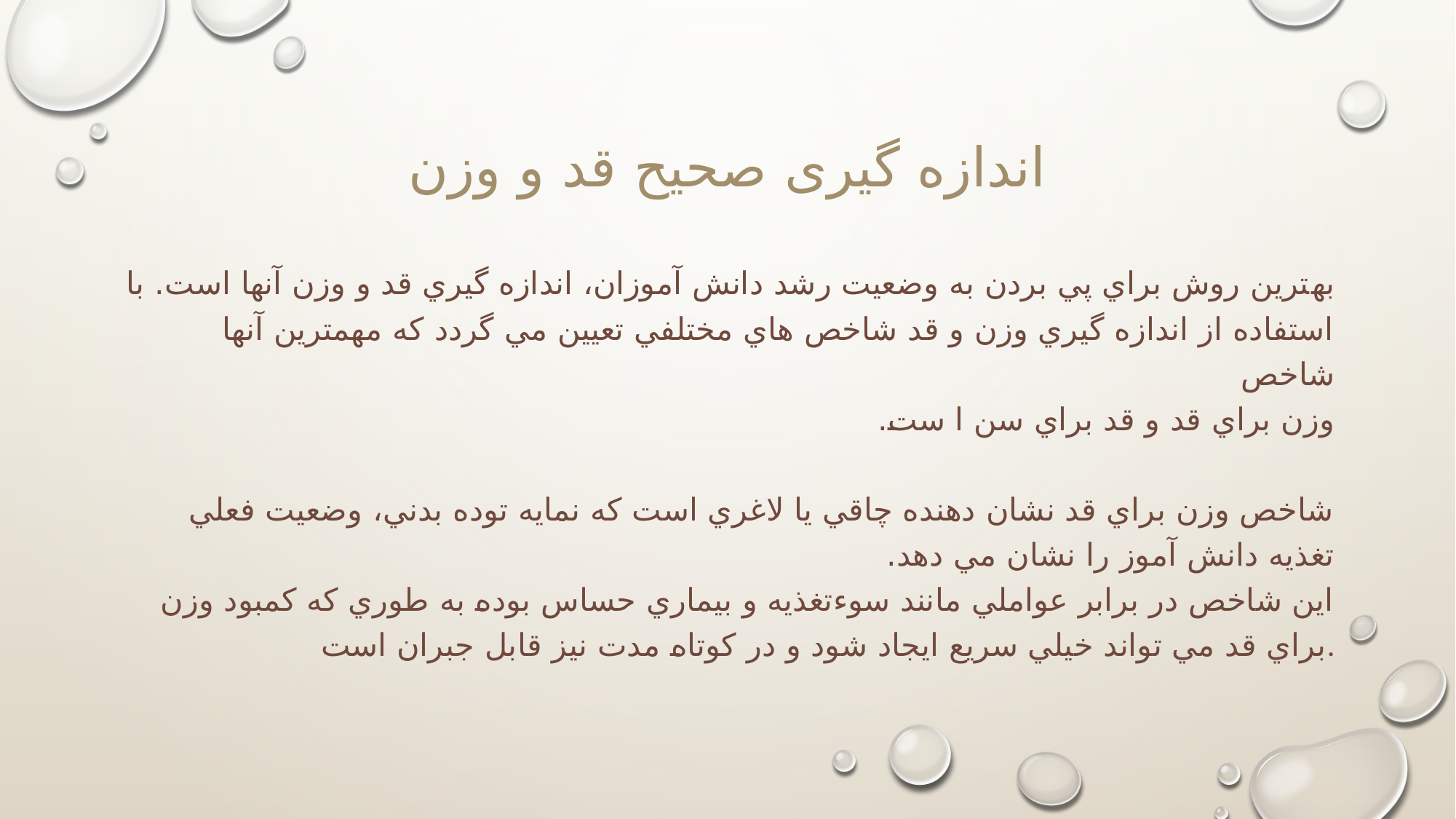

# اندازه گیری صحیح قد و وزن
بهترين روش براي پي بردن به وضعيت رشد دانش آموزان، اندازه گيري قد و وزن آنها است. با
استفاده از اندازه گيري وزن و قد شاخص هاي مختلفي تعيين مي گردد كه مهمترين آنها شاخص
وزن براي قد و قد براي سن ا ست.
شاخص وزن براي قد نشان دهنده چاقي يا لاغري است كه نمايه توده بدني، وضعيت فعلي تغذيه دانش آموز را نشان مي دهد.
اين شاخص در برابر عواملي مانند سوءتغذيه و بيماري حساس بوده به طوري كه كمبود وزن براي قد مي تواند خيلي سريع ايجاد شود و در كوتاه مدت نيز قابل جبران است.